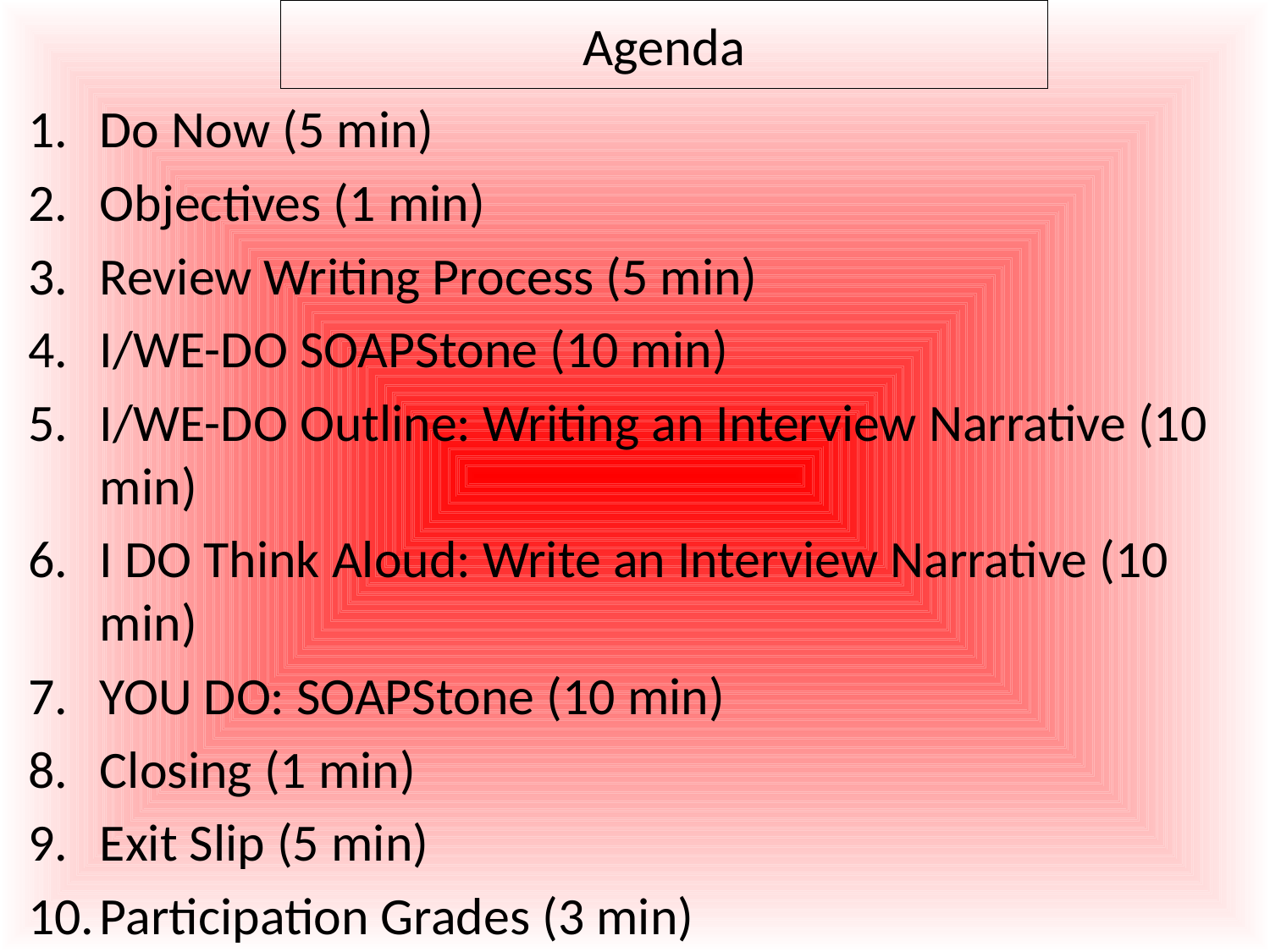

Agenda
Do Now (5 min)
Objectives (1 min)
Review Writing Process (5 min)
I/WE-DO SOAPStone (10 min)
I/WE-DO Outline: Writing an Interview Narrative (10 min)
I DO Think Aloud: Write an Interview Narrative (10 min)
YOU DO: SOAPStone (10 min)
Closing (1 min)
Exit Slip (5 min)
Participation Grades (3 min)